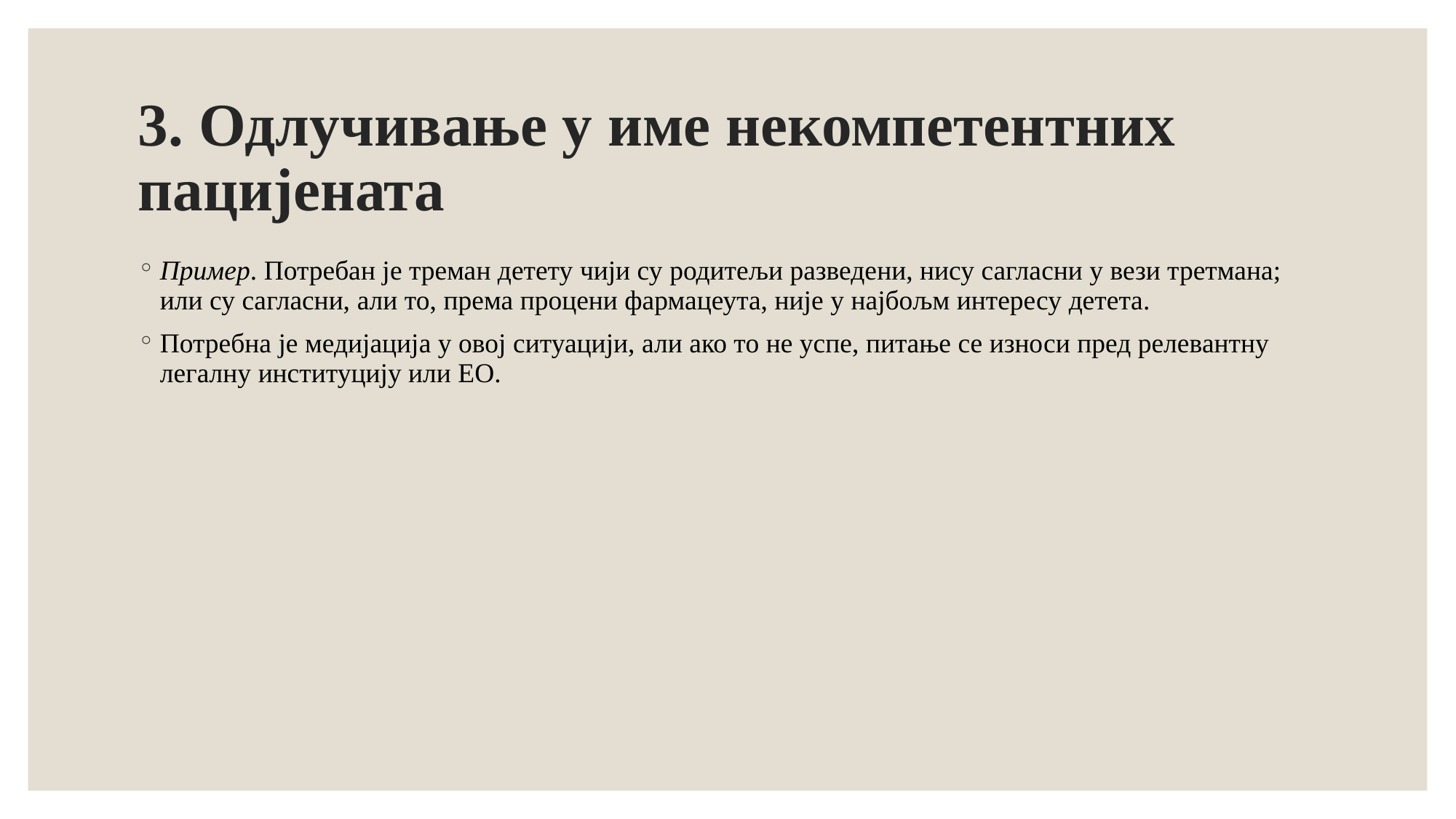

# 3. Одлучивање у име некомпетентних пацијената
Пример. Потребан је треман детету чији су родитељи разведени, нису сагласни у вези третмана; или су сагласни, али то, према процени фармацеута, није у најбољм интересу детета.
Потребна је медијација у овој ситуацији, али ако то не успе, питање се износи пред релевантну легалну институцију или ЕО.